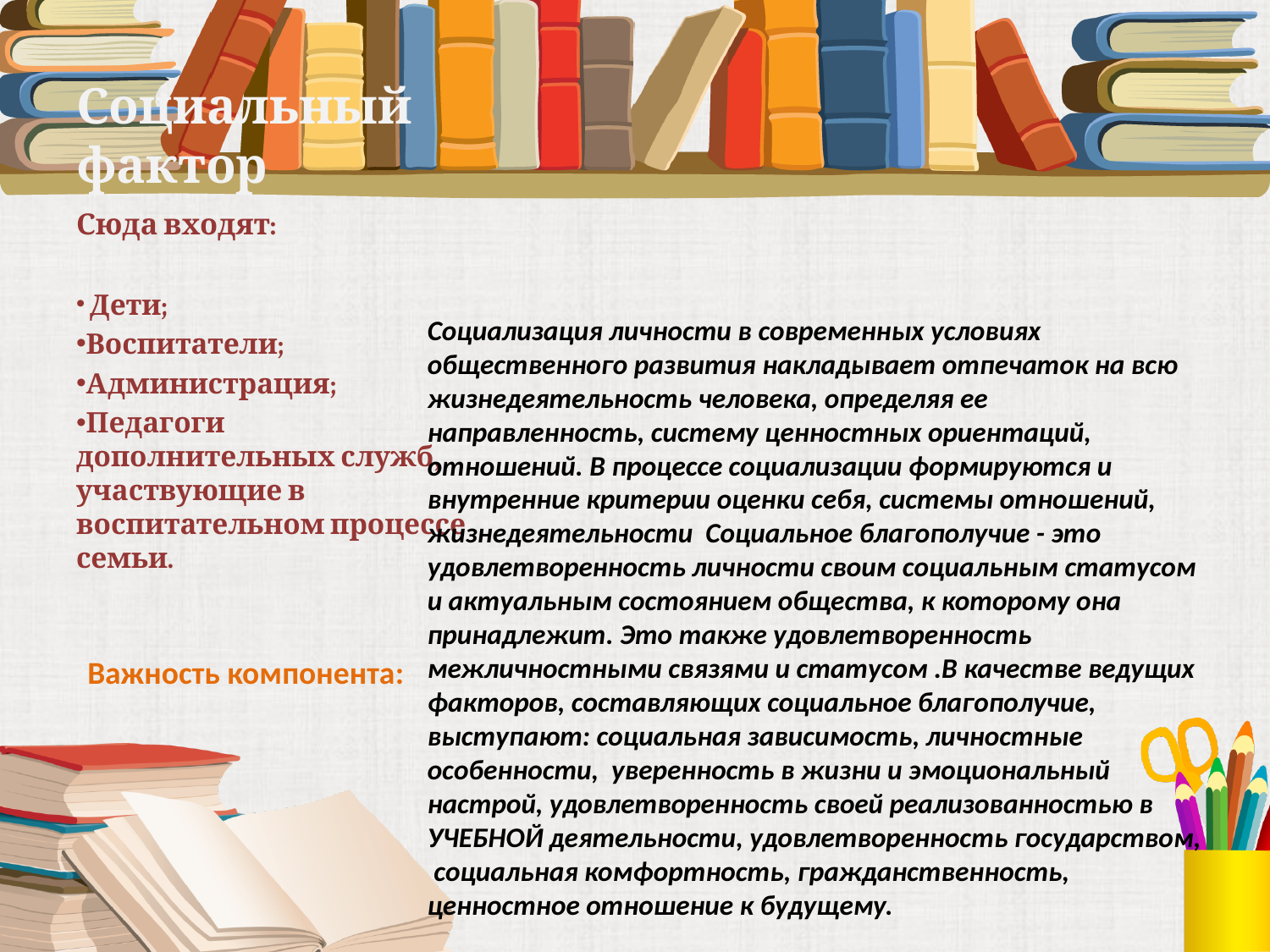

# Социальный фактор

Сюда входят:

 Дети;
Воспитатели;
Администрация;
Педагоги дополнительных служб, участвующие в воспитательном процессе семьи.
Социализация личности в современных условиях общественного развития накладывает отпечаток на всю жизнедеятельность человека, определяя ее направленность, систему ценностных ориентаций, отношений. В процессе социализации формируются и внутренние критерии оценки себя, системы отношений, жизнедеятельности  Социальное благополучие - это удовлетворенность личности своим социальным статусом и актуальным состоянием общества, к которому она принадлежит. Это также удовлетворенность межличностными связями и статусом .В качестве ведущих факторов, составляющих социальное благополучие, выступают: социальная зависимость, личностные особенности,  уверенность в жизни и эмоциональный настрой, удовлетворенность своей реализованностью в УЧЕБНОЙ деятельности, удовлетворенность государством,  социальная комфортность, гражданственность, ценностное отношение к будущему.

Важность компонента: